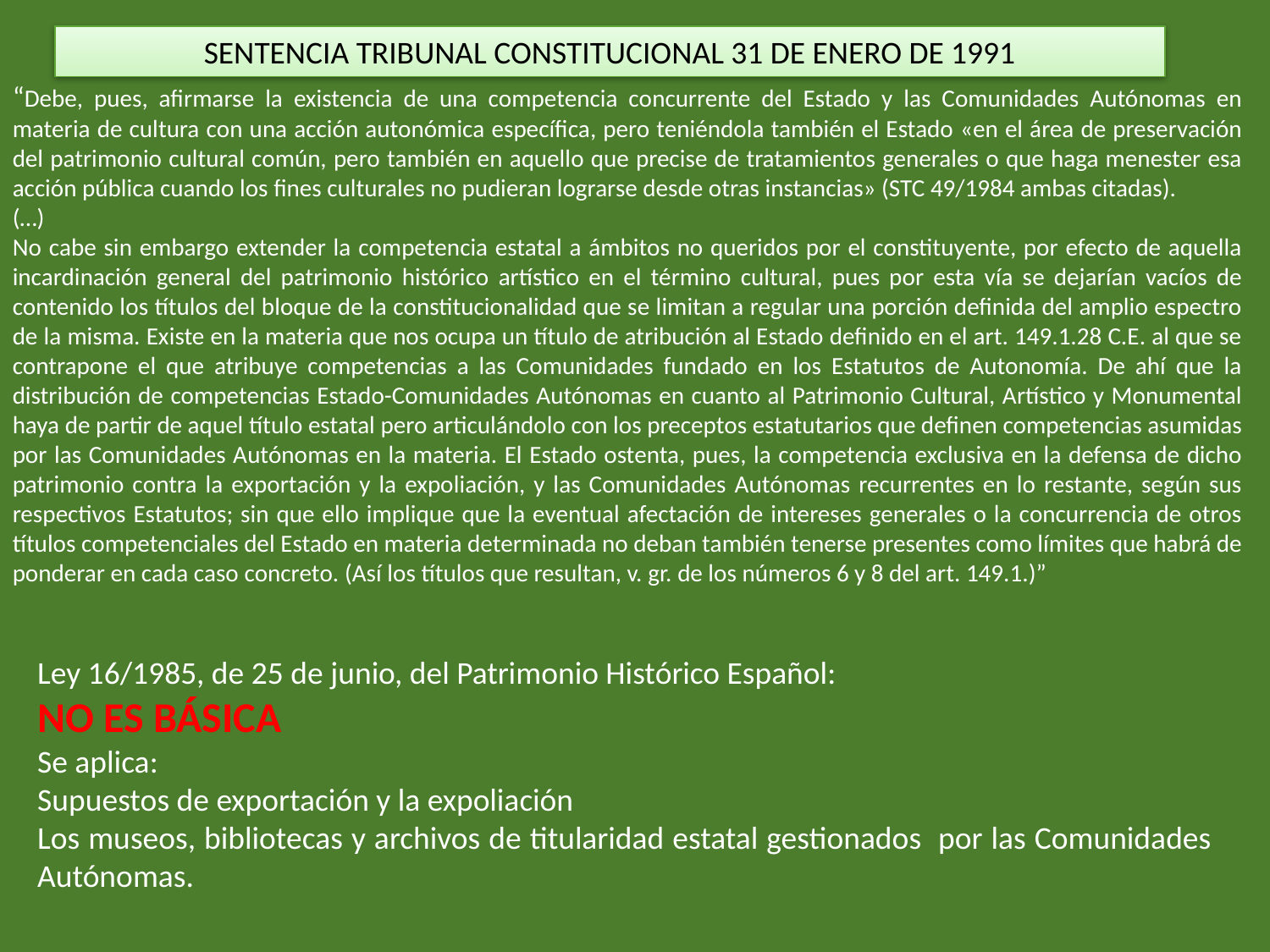

SENTENCIA TRIBUNAL CONSTITUCIONAL 31 DE ENERO DE 1991
“Debe, pues, afirmarse la existencia de una competencia concurrente del Estado y las Comunidades Autónomas en materia de cultura con una acción autonómica específica, pero teniéndola también el Estado «en el área de preservación del patrimonio cultural común, pero también en aquello que precise de tratamientos generales o que haga menester esa acción pública cuando los fines culturales no pudieran lograrse desde otras instancias» (STC 49/1984 ambas citadas).
(…)
No cabe sin embargo extender la competencia estatal a ámbitos no queridos por el constituyente, por efecto de aquella incardinación general del patrimonio histórico artístico en el término cultural, pues por esta vía se dejarían vacíos de contenido los títulos del bloque de la constitucionalidad que se limitan a regular una porción definida del amplio espectro de la misma. Existe en la materia que nos ocupa un título de atribución al Estado definido en el art. 149.1.28 C.E. al que se contrapone el que atribuye competencias a las Comunidades fundado en los Estatutos de Autonomía. De ahí que la distribución de competencias Estado-Comunidades Autónomas en cuanto al Patrimonio Cultural, Artístico y Monumental haya de partir de aquel título estatal pero articulándolo con los preceptos estatutarios que definen competencias asumidas por las Comunidades Autónomas en la materia. El Estado ostenta, pues, la competencia exclusiva en la defensa de dicho patrimonio contra la exportación y la expoliación, y las Comunidades Autónomas recurrentes en lo restante, según sus respectivos Estatutos; sin que ello implique que la eventual afectación de intereses generales o la concurrencia de otros títulos competenciales del Estado en materia determinada no deban también tenerse presentes como límites que habrá de ponderar en cada caso concreto. (Así los títulos que resultan, v. gr. de los números 6 y 8 del art. 149.1.)”
Ley 16/1985, de 25 de junio, del Patrimonio Histórico Español:
NO ES BÁSICA
Se aplica:
Supuestos de exportación y la expoliación
Los museos, bibliotecas y archivos de titularidad estatal gestionados  por las Comunidades Autónomas.